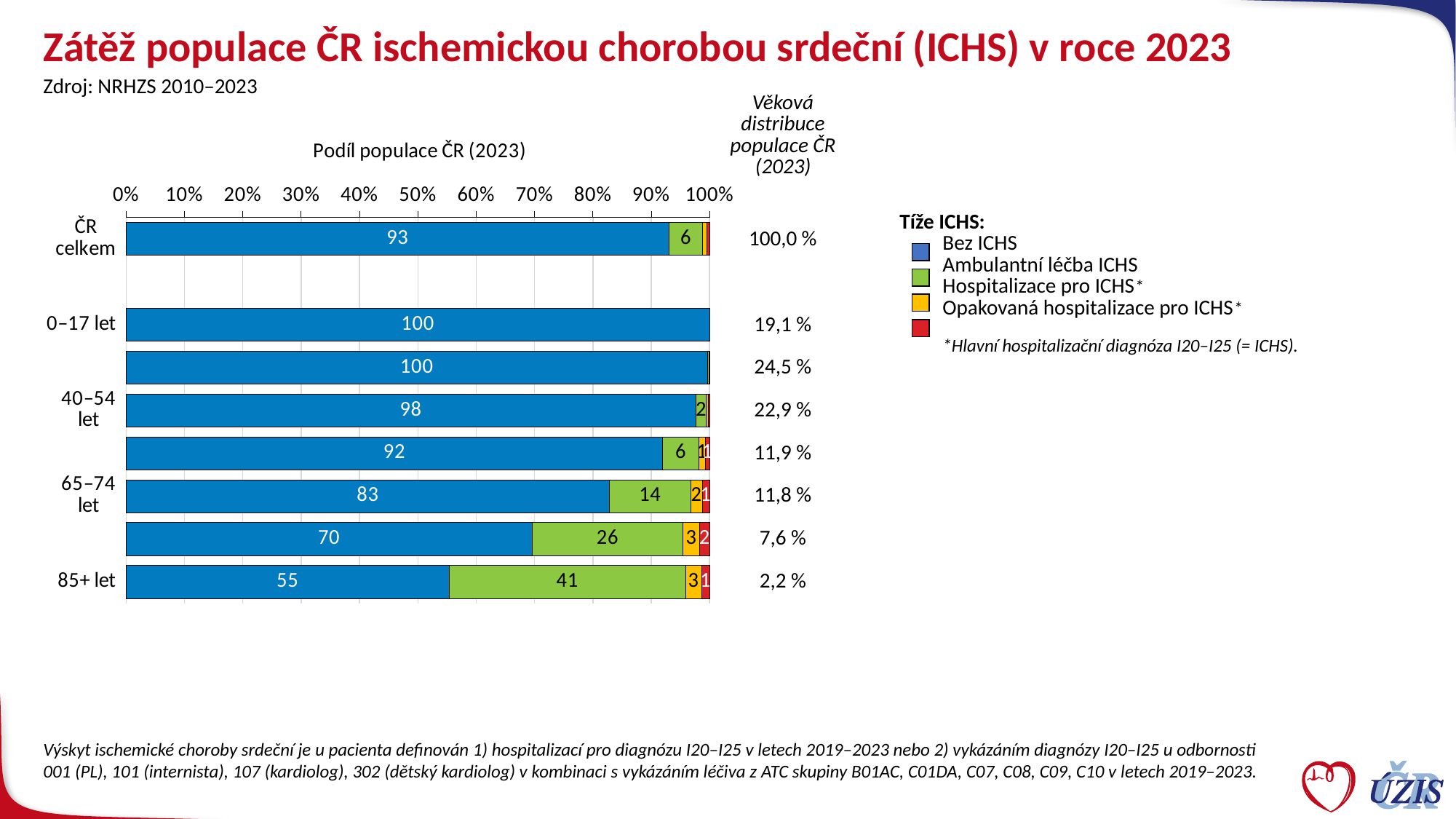

# Zátěž populace ČR ischemickou chorobou srdeční (ICHS) v roce 2023
| Věková distribuce populace ČR (2023) |
| --- |
| 100,0 % |
|  |
| 19,1 % |
| 24,5 % |
| 22,9 % |
| 11,9 % |
| 11,8 % |
| 7,6 % |
| 2,2 % |
Zdroj: NRHZS 2010–2023

### Chart: Podíl populace ČR (2023)

| Category | Stupeň 1 | Stupeň 2 | Stupeň 3 | Stupeň 4 |
|---|---|---|---|---|
| ČR celkem | 93.09864450737241 | 5.735441928985771 | 0.7196207787564523 | 0.44629278488535545 |
|  | None | None | None | None |
| 0–17 let | 99.9950822146589 | 0.004382184957419769 | 0.0003895275517706462 | 0.00014607283191399233 |
| 18–39 let | 99.68818809203623 | 0.2817636830257085 | 0.02118153561207249 | 0.008866689325983832 |
| 40–54 let | 97.67409815629188 | 1.7996144233391815 | 0.3140865168534772 | 0.21220090351545895 |
| 55–64 let | 91.98802994077478 | 6.178957073429906 | 1.0762895941743629 | 0.7567233916209585 |
| 65–74 let | 82.87575737525167 | 13.887260971897952 | 1.9909949933675513 | 1.2459866594828264 |
| 75–84 let | 69.59658135443296 | 25.848586175724407 | 2.8796524004393595 | 1.675180069403268 |
| 85+ let | 55.354291851722834 | 40.588779272050196 | 2.6801524406679853 | 1.3767764355589838 |
| Tíže ICHS: |
| --- |
| Bez ICHS |
| Ambulantní léčba ICHS |
| Hospitalizace pro ICHS\* |
| Opakovaná hospitalizace pro ICHS\* |
| \*Hlavní hospitalizační diagnóza I20–I25 (= ICHS). |

Výskyt ischemické choroby srdeční je u pacienta definován 1) hospitalizací pro diagnózu I20–I25 v letech 2019–2023 nebo 2) vykázáním diagnózy I20–I25 u odbornosti 001 (PL), 101 (internista), 107 (kardiolog), 302 (dětský kardiolog) v kombinaci s vykázáním léčiva z ATC skupiny B01AC, C01DA, C07, C08, C09, C10 v letech 2019–2023.